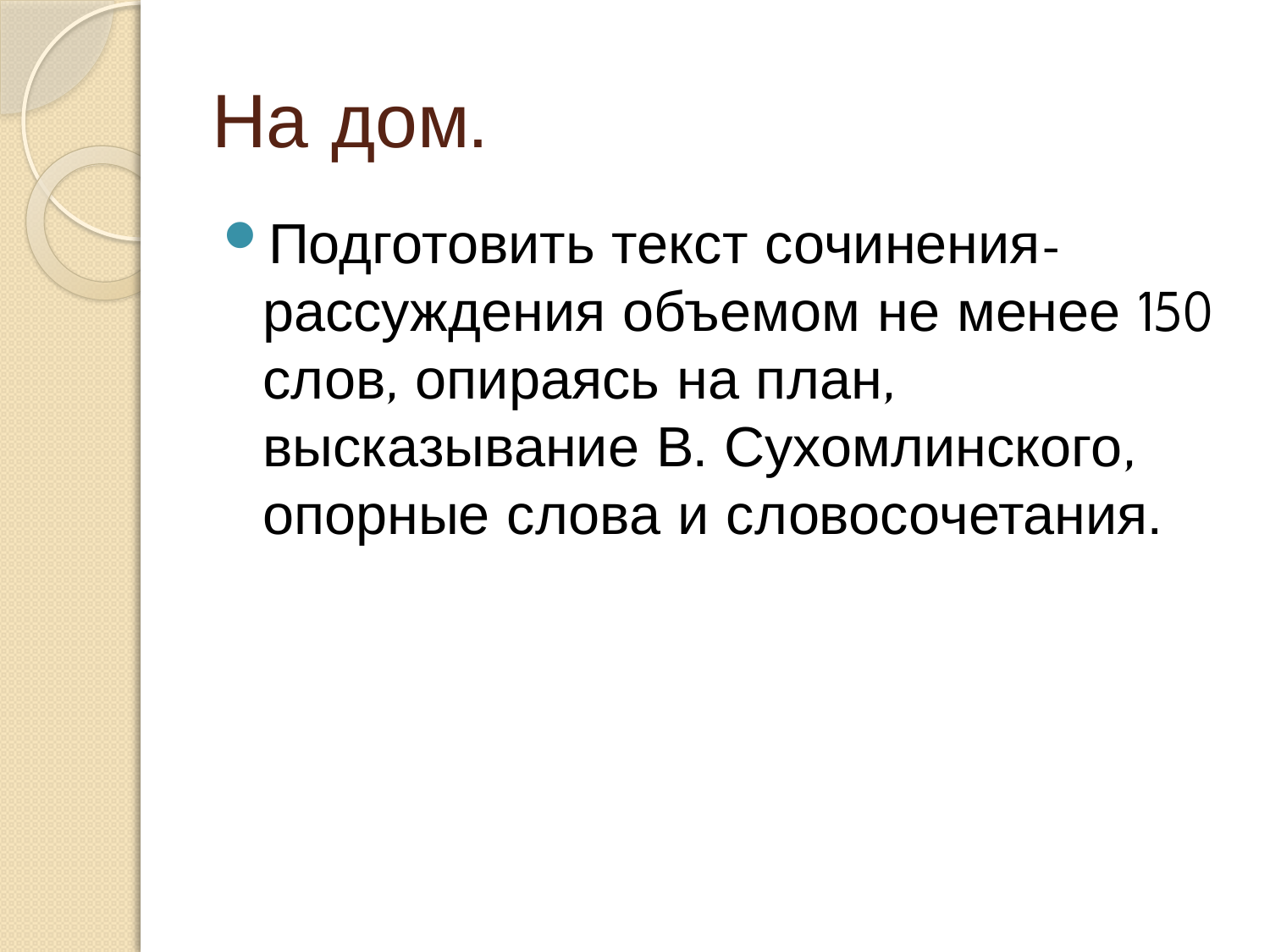

# На дом.
Подготовить текст сочинения-рассуждения объемом не менее 150 слов, опираясь на план, высказывание В. Сухомлинского, опорные слова и словосочетания.